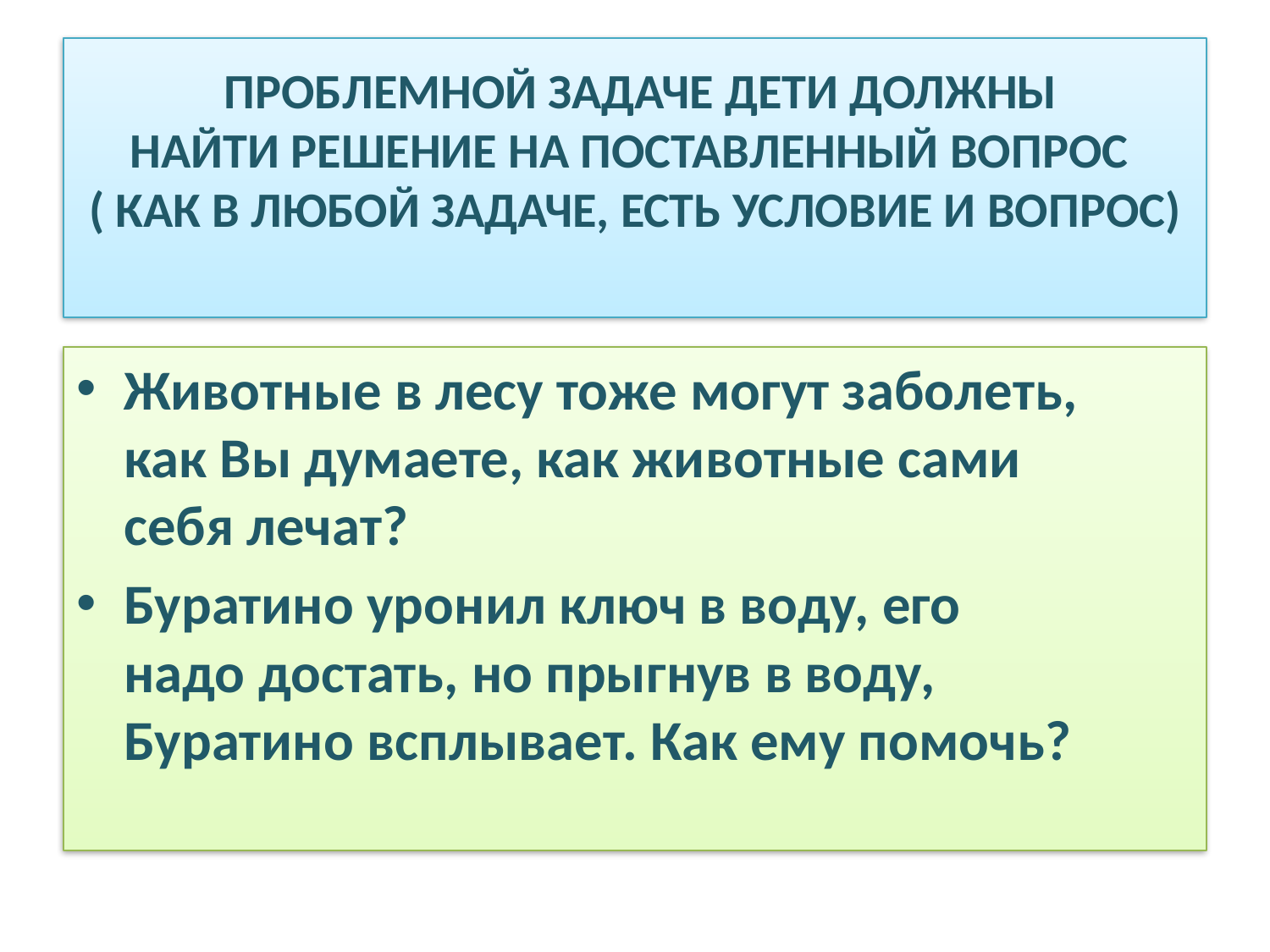

# ПРОБЛЕМНОЙ ЗАДАЧЕ ДЕТИ ДОЛЖНЫ НАЙТИ РЕШЕНИЕ НА ПОСТАВЛЕННЫЙ ВОПРОС ( КАК В ЛЮБОЙ ЗАДАЧЕ, ЕСТЬ УСЛОВИЕ И ВОПРОС)​
Животные в лесу тоже могут заболеть, как Вы думаете, как животные сами себя лечат?​
Буратино уронил ключ в воду, его надо достать, но прыгнув в воду, Буратино всплывает. Как ему помочь?​